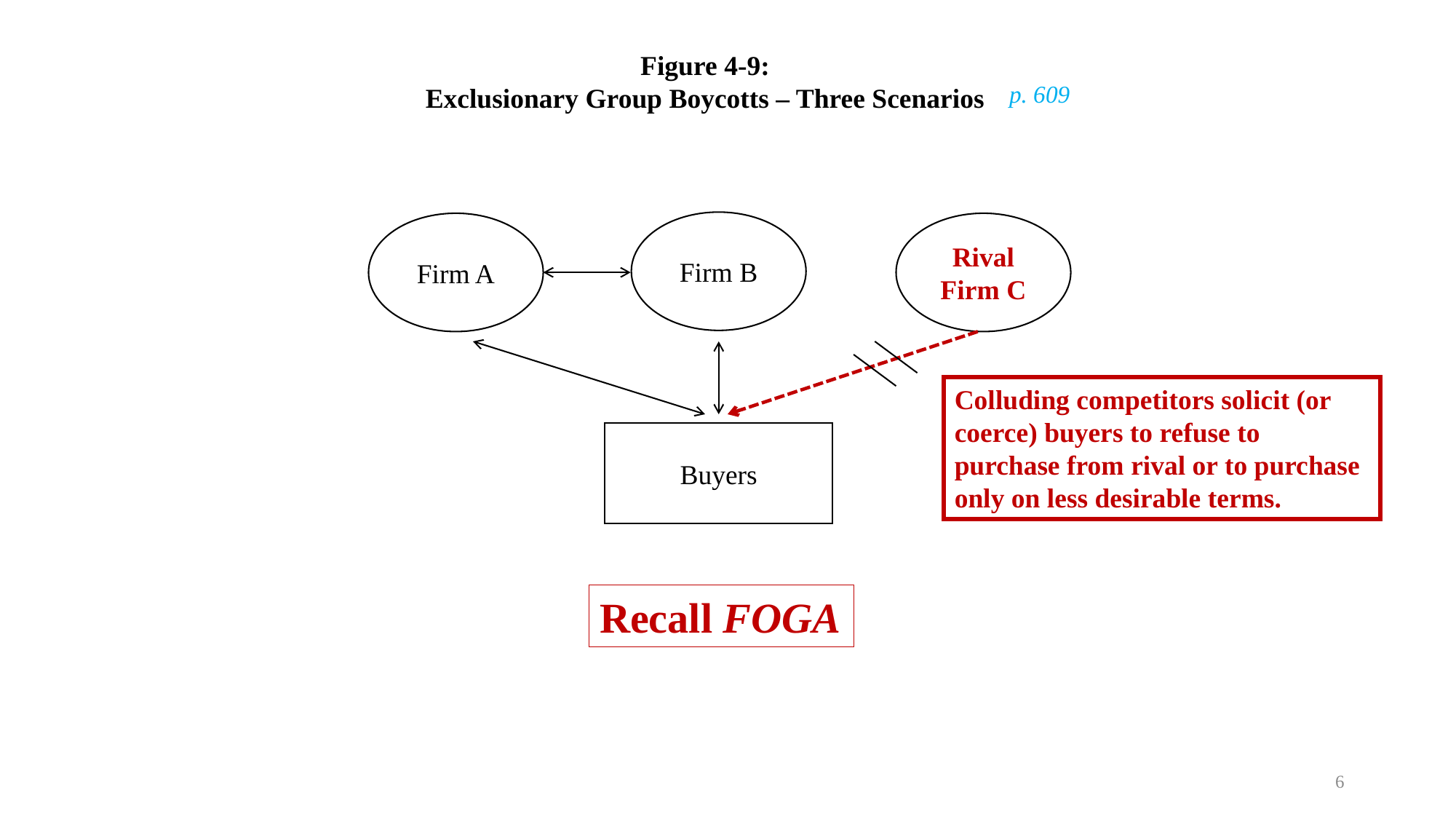

Figure 4-9:
Exclusionary Group Boycotts – Three Scenarios
p. 609
Firm B
Firm A
Rival Firm C
Colluding competitors solicit (or coerce) buyers to refuse to purchase from rival or to purchase only on less desirable terms.
Buyers
Recall FOGA
6